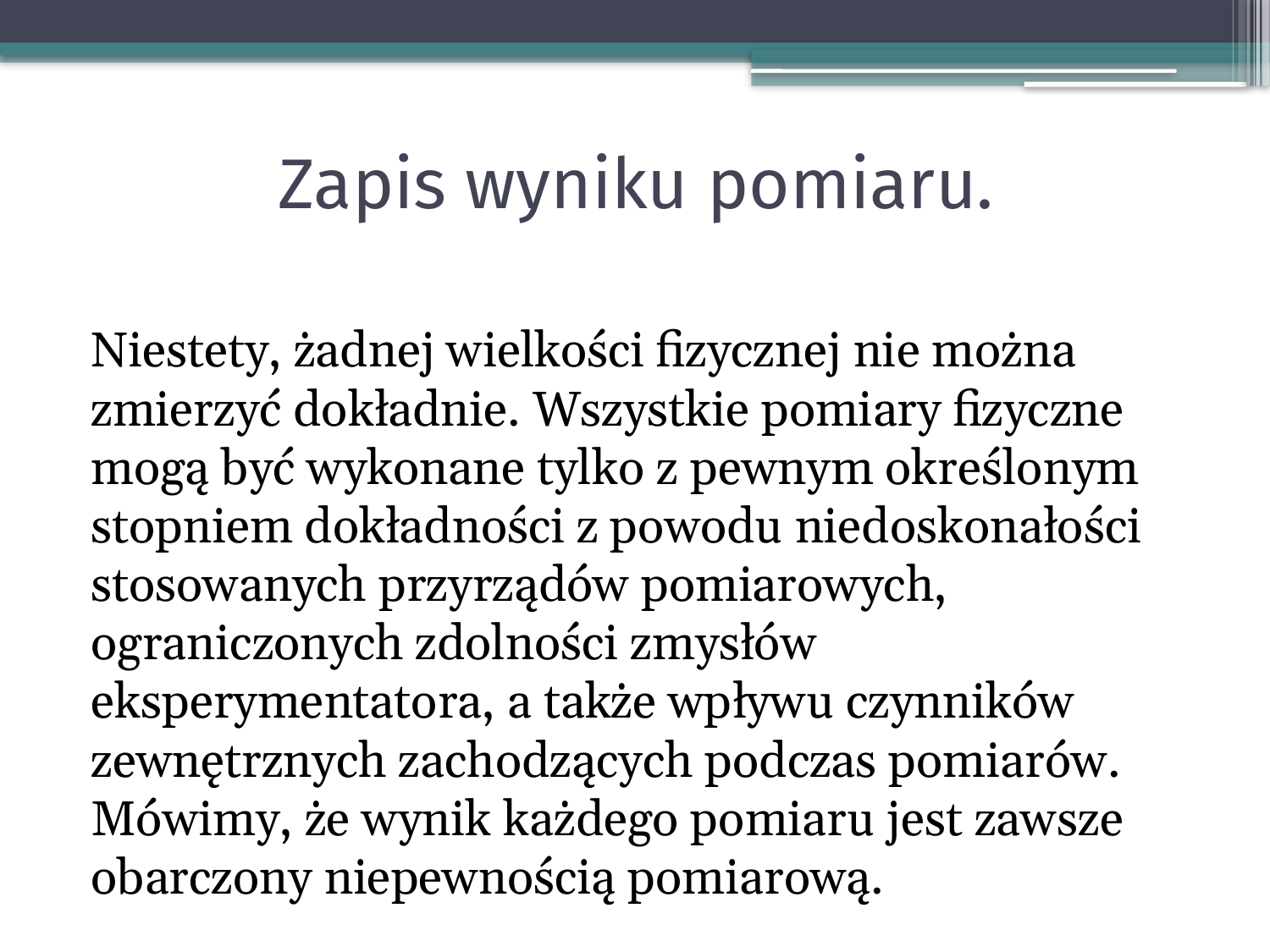

# Zapis wyniku pomiaru.
Niestety, żadnej wielkości fizycznej nie można zmierzyć dokładnie. Wszystkie pomiary fizyczne mogą być wykonane tylko z pewnym określonym stopniem dokładności z powodu niedoskonałości stosowanych przyrządów pomiarowych, ograniczonych zdolności zmysłów eksperymentatora, a także wpływu czynników zewnętrznych zachodzących podczas pomiarów. Mówimy, że wynik każdego pomiaru jest zawsze obarczony niepewnością pomiarową.